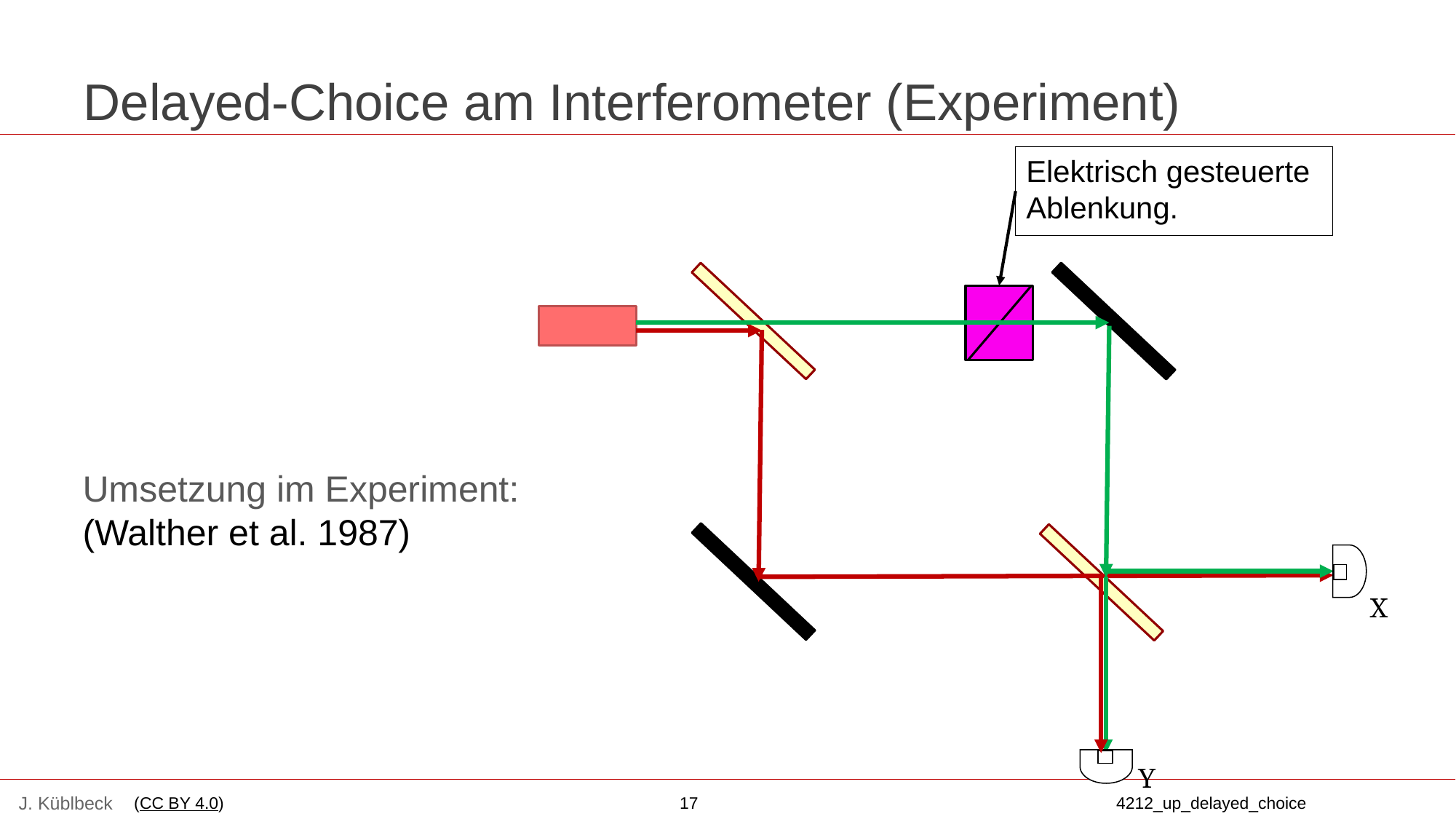

# Delayed-Choice am Interferometer (Experiment)
Elektrisch gesteuerte
Ablenkung.

X

Y
Umsetzung im Experiment:
(Walther et al. 1987)